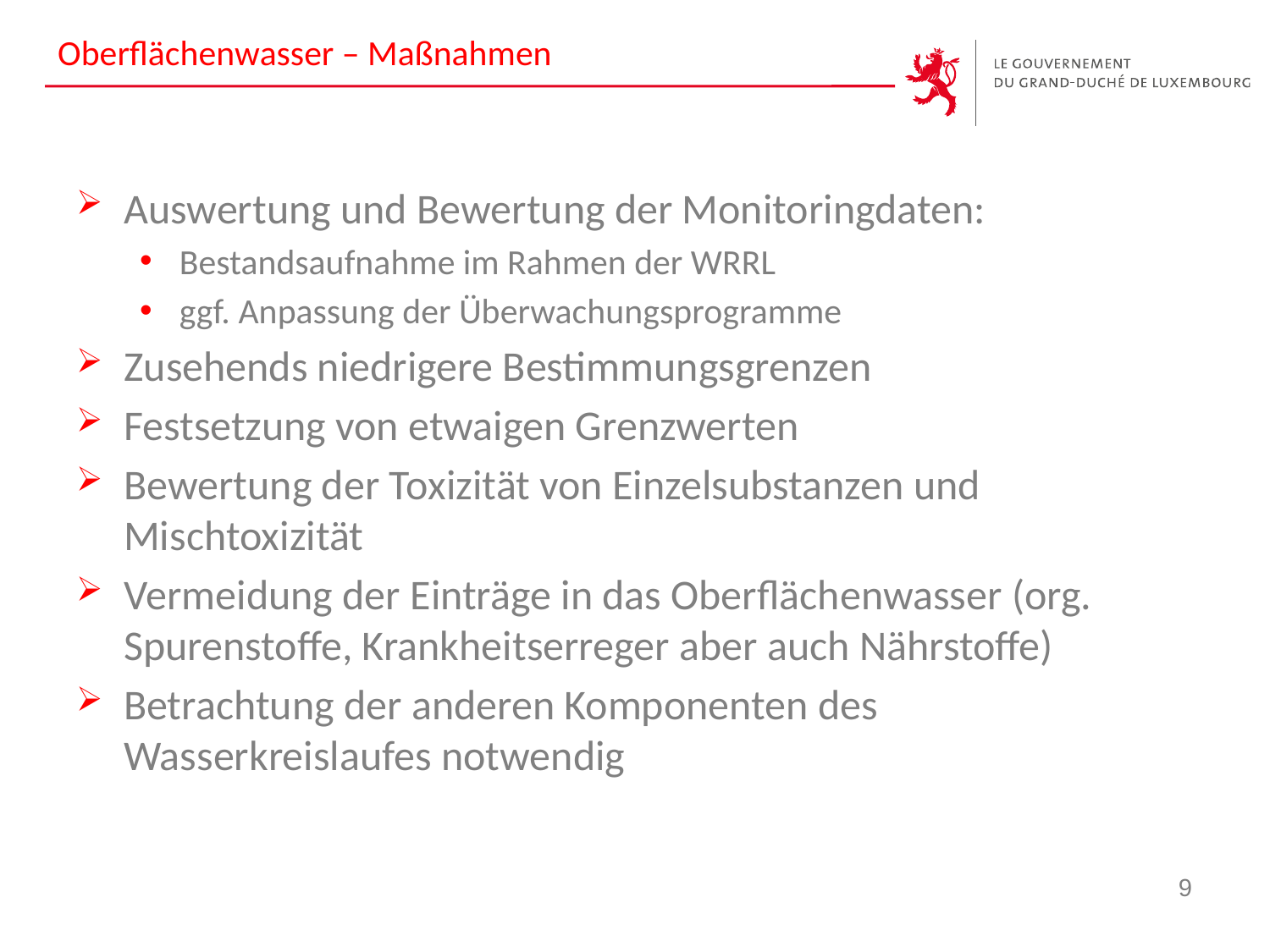

# Oberflächenwasser – Maßnahmen
Auswertung und Bewertung der Monitoringdaten:
Bestandsaufnahme im Rahmen der WRRL
ggf. Anpassung der Überwachungsprogramme
Zusehends niedrigere Bestimmungsgrenzen
Festsetzung von etwaigen Grenzwerten
Bewertung der Toxizität von Einzelsubstanzen und Mischtoxizität
Vermeidung der Einträge in das Oberflächenwasser (org. Spurenstoffe, Krankheitserreger aber auch Nährstoffe)
Betrachtung der anderen Komponenten des Wasserkreislaufes notwendig
9